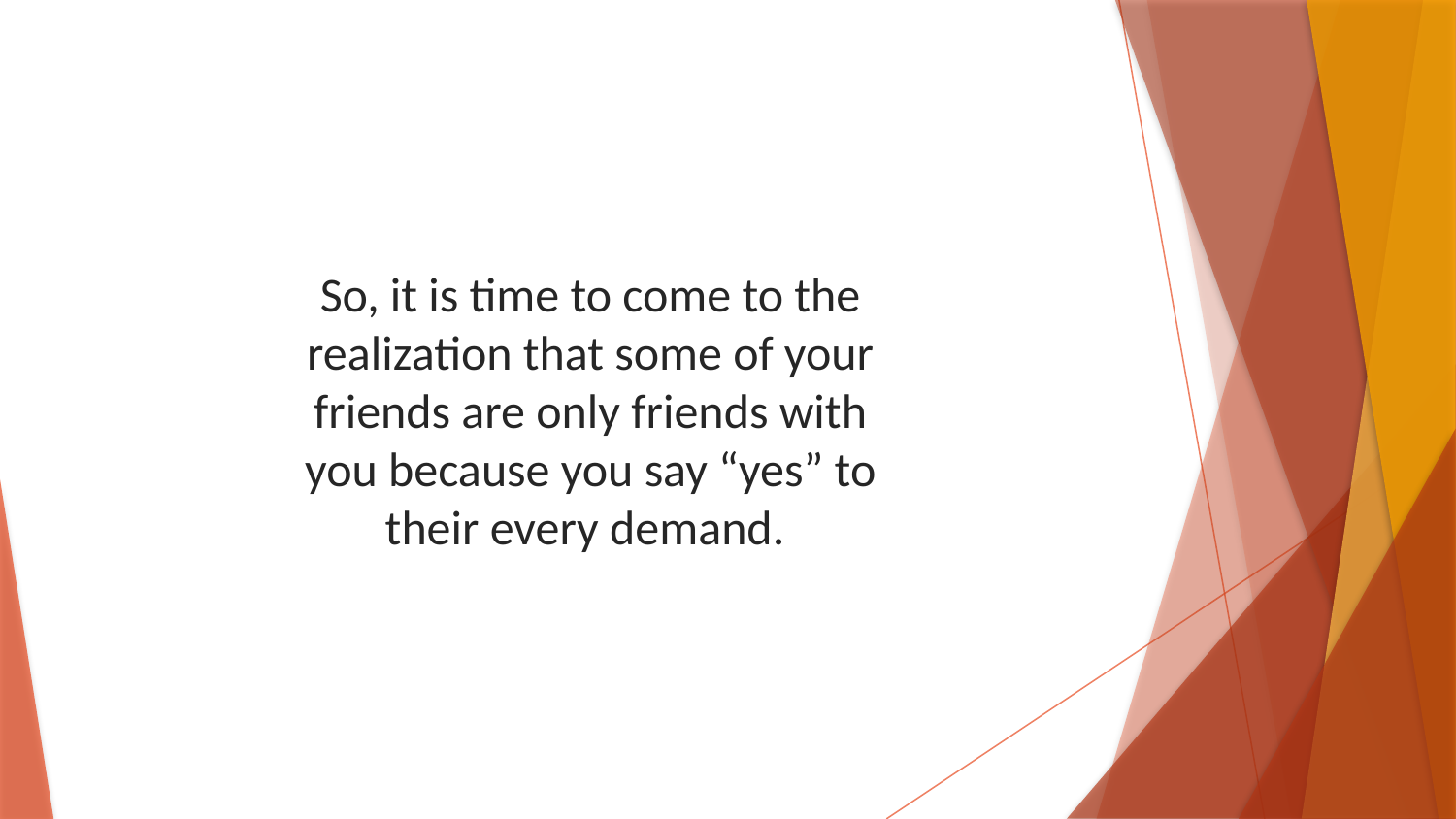

So, it is time to come to the realization that some of your friends are only friends with you because you say “yes” to their every demand.